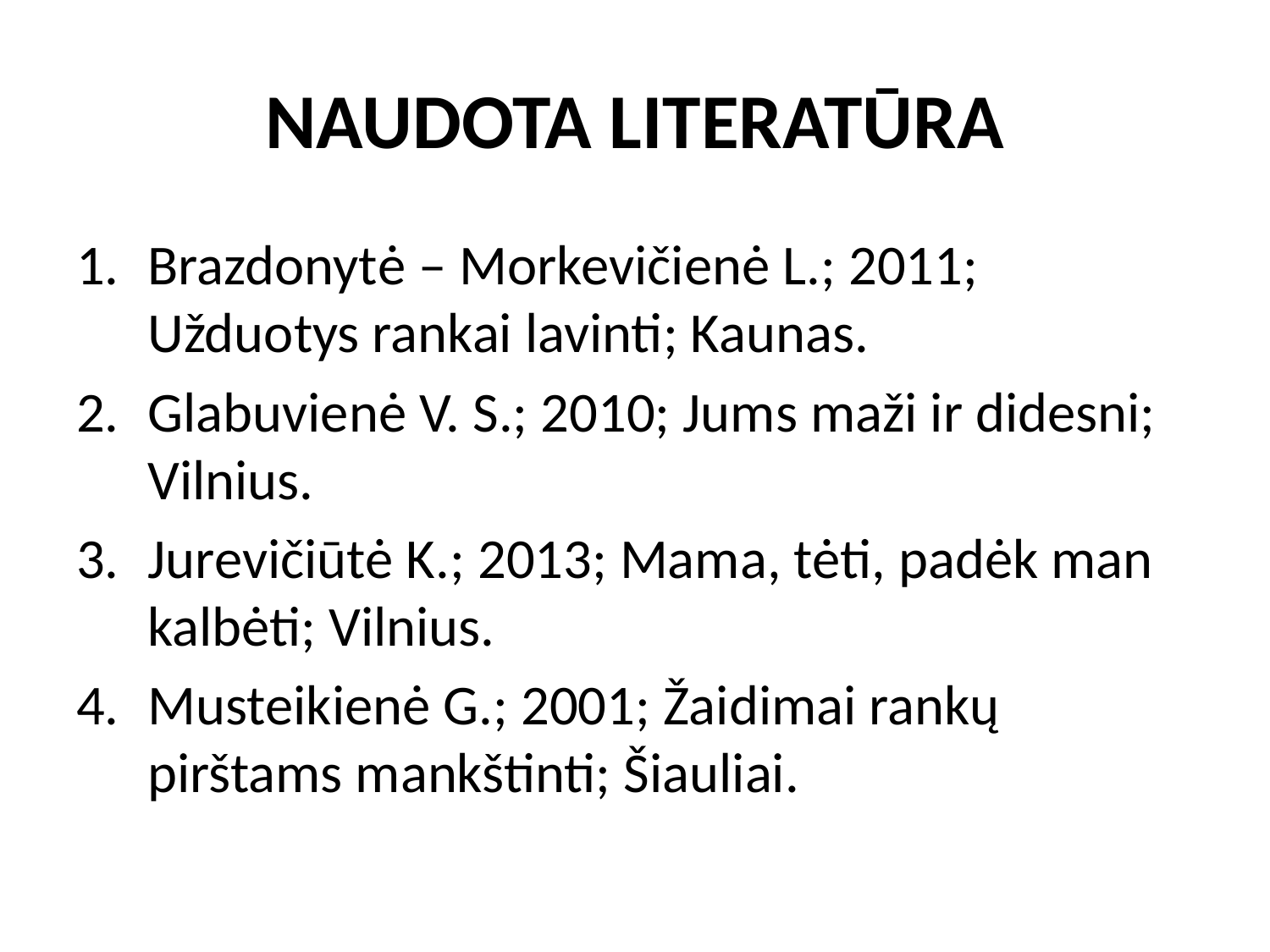

# NAUDOTA LITERATŪRA
Brazdonytė – Morkevičienė L.; 2011; Užduotys rankai lavinti; Kaunas.
Glabuvienė V. S.; 2010; Jums maži ir didesni; Vilnius.
Jurevičiūtė K.; 2013; Mama, tėti, padėk man kalbėti; Vilnius.
Musteikienė G.; 2001; Žaidimai rankų pirštams mankštinti; Šiauliai.